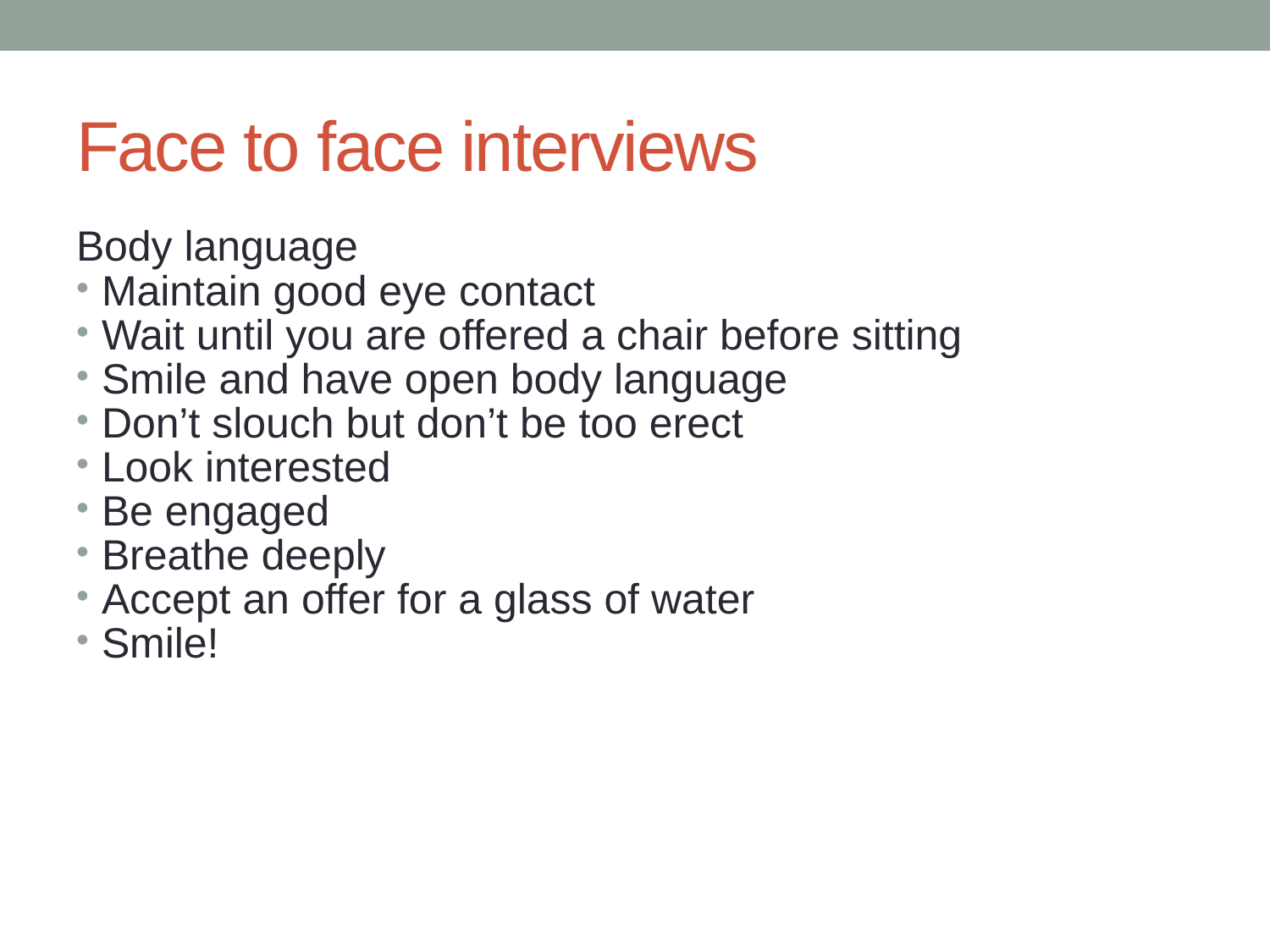

# Face to face interviews
Body language
Maintain good eye contact
Wait until you are offered a chair before sitting
Smile and have open body language
Don’t slouch but don’t be too erect
Look interested
Be engaged
Breathe deeply
Accept an offer for a glass of water
Smile!